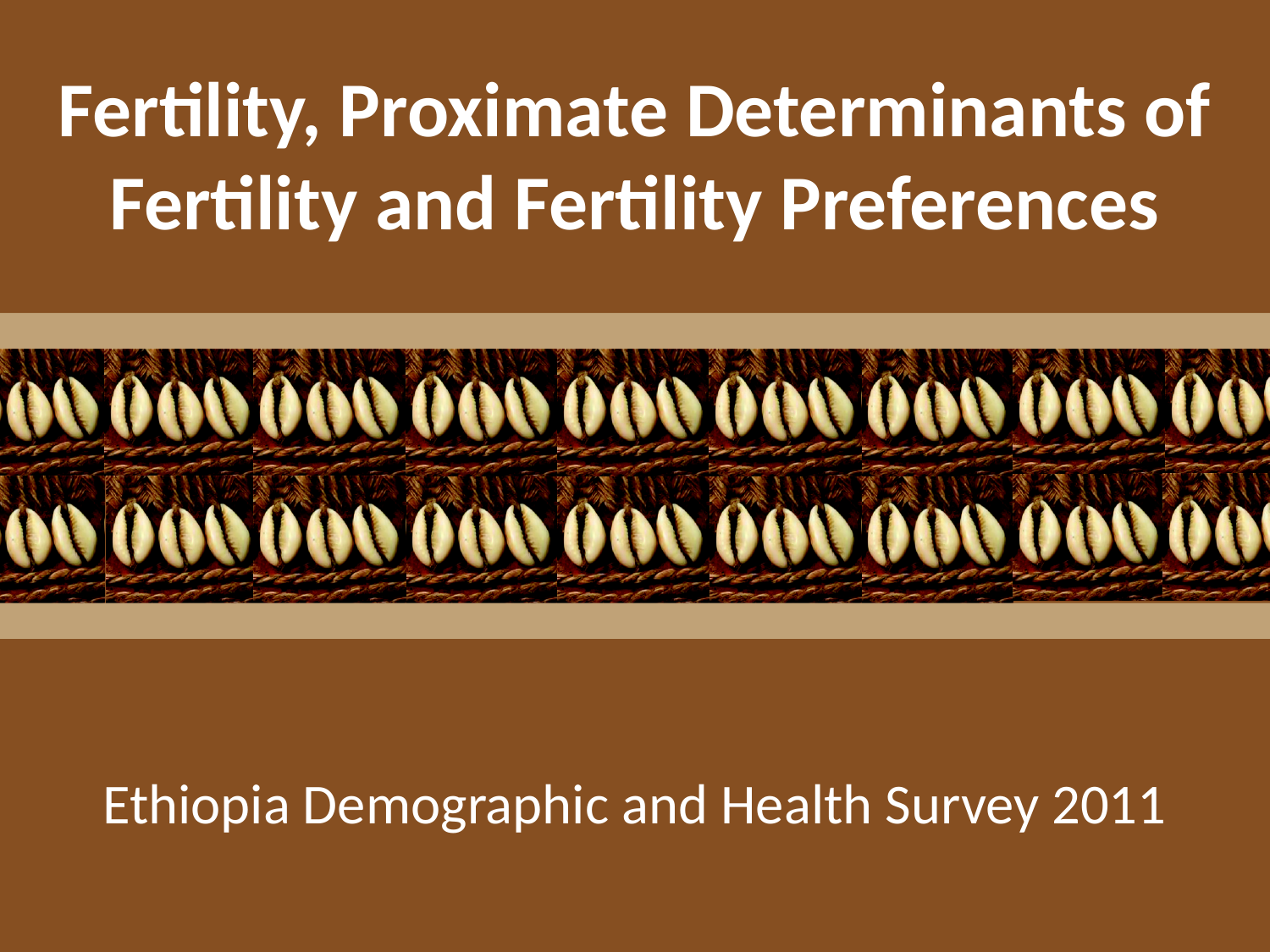

Fertility, Proximate Determinants of Fertility and Fertility Preferences